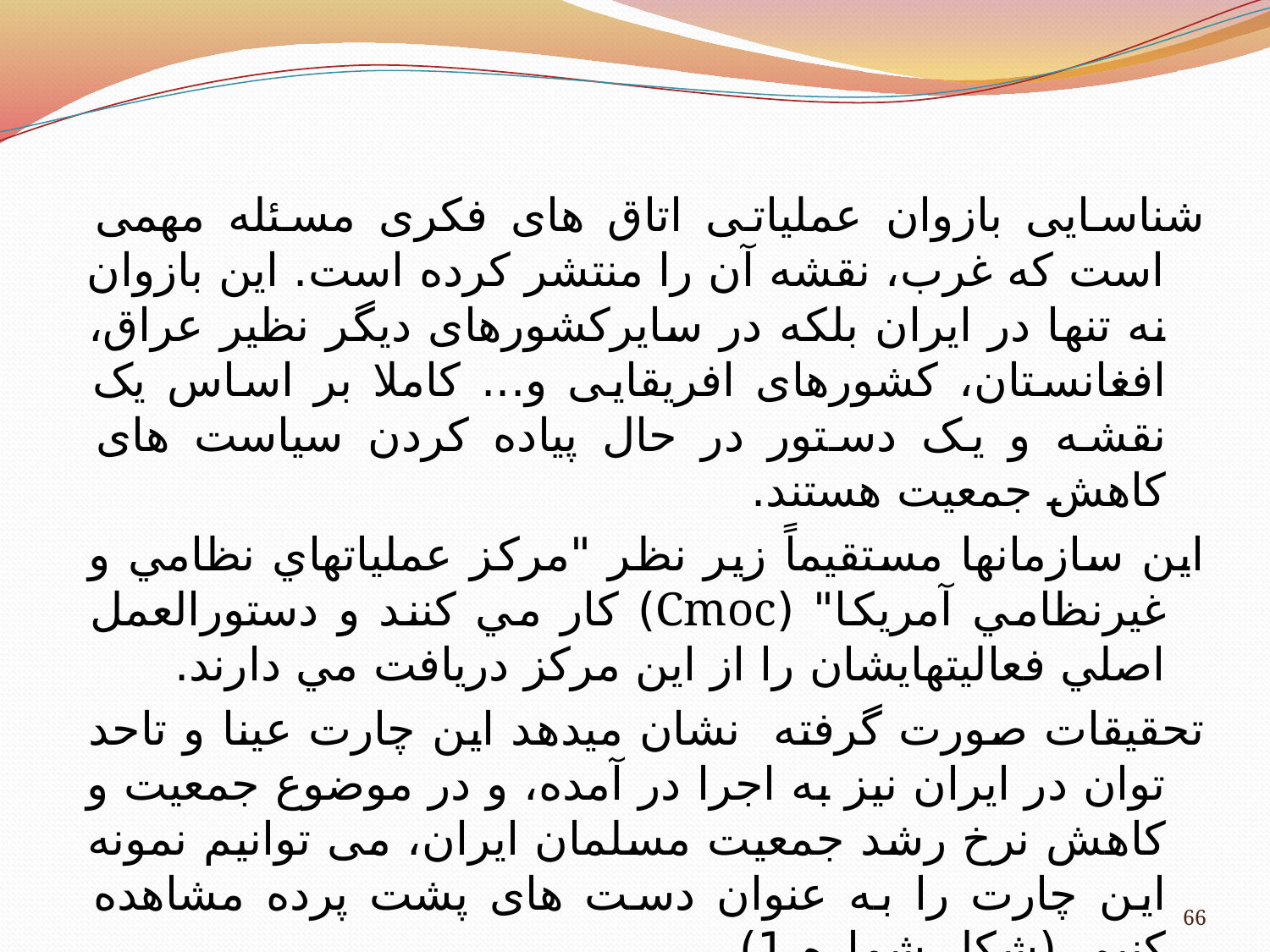

شناسایی بازوان عملیاتی اتاق های فکری مسئله مهمی است که غرب، نقشه آن را منتشر کرده است. این بازوان نه تنها در ایران بلکه در سایرکشورهای دیگر نظیر عراق، افغانستان، کشورهای افریقایی و... کاملا بر اساس یک نقشه و یک دستور در حال پیاده کردن سیاست های کاهش جمعیت هستند.
	اين سازمانها مستقيماً زير نظر "مرکز عملياتهاي نظامي و غيرنظامي آمريکا" (Cmoc) کار مي کنند و دستورالعمل اصلي فعاليتهايشان را از اين مرکز دريافت مي دارند.
	تحقیقات صورت گرفته  نشان می­دهد این چارت عینا و تاحد توان در ایران نیز به اجرا در آمده، و در موضوع جمعیت و کاهش نرخ رشد جمعیت مسلمان ایران، می توانیم نمونه این چارت را به عنوان دست های پشت پرده مشاهده کنیم. (شکل شماره 1)

66